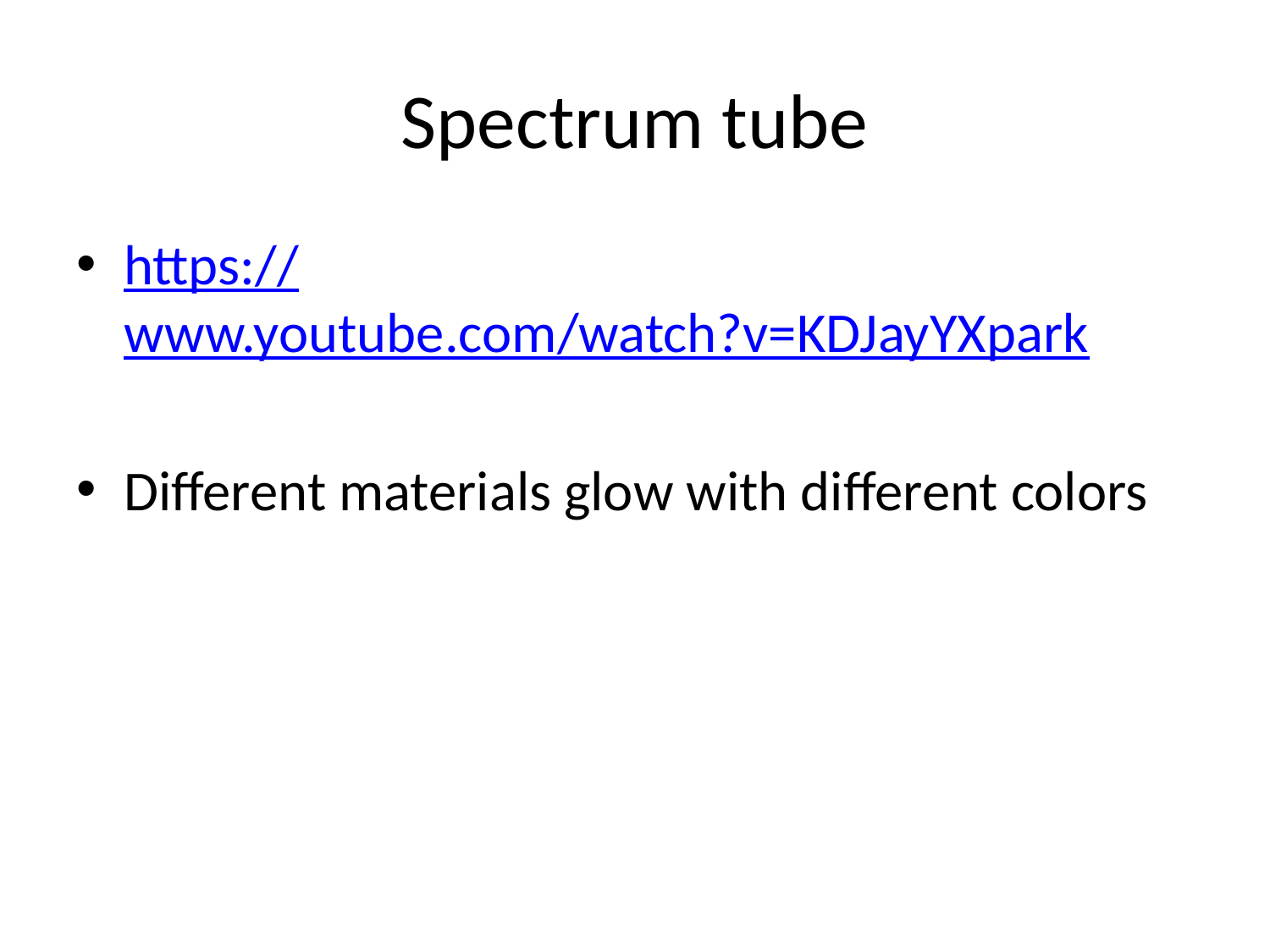

# Spectrum tube
https://www.youtube.com/watch?v=KDJayYXpark

Different materials glow with different colors